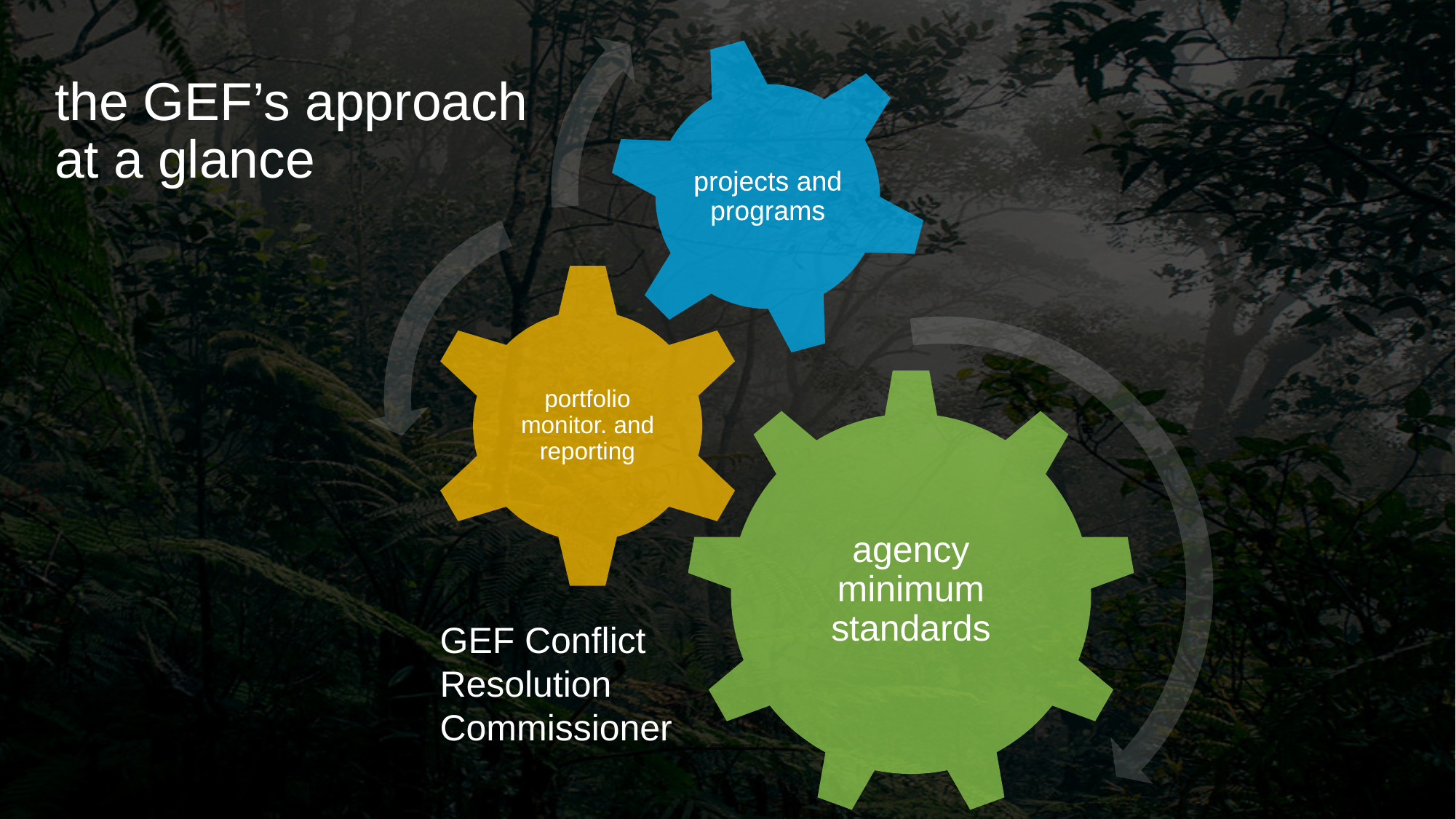

# the GEF’s approach at a glance
agency minimum standards
portfolio monitor. and reporting
projects and programs

GEF Conflict Resolution Commissioner